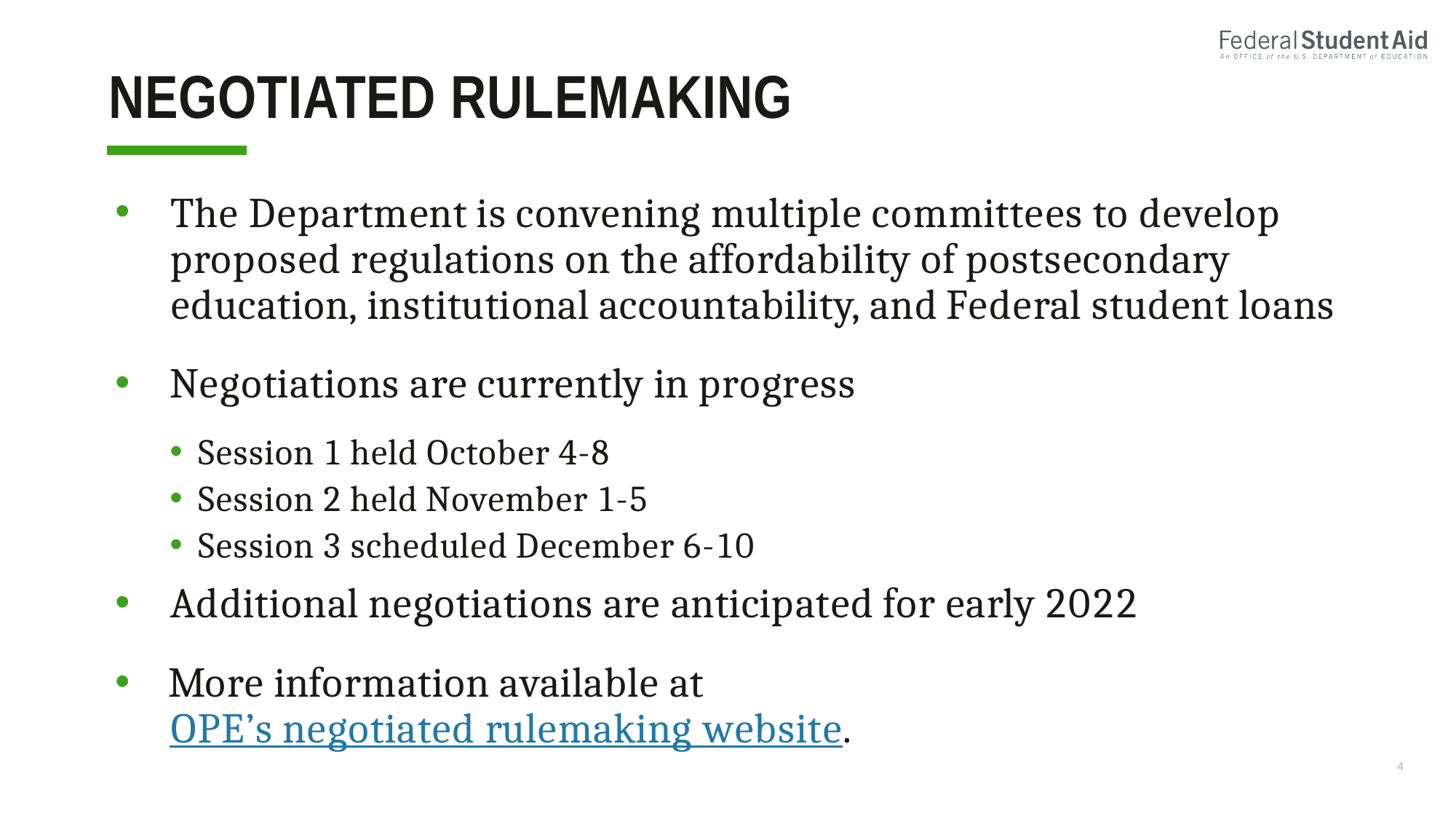

# Negotiated rulemaking
The Department is convening multiple committees to develop proposed regulations on the affordability of postsecondary education, institutional accountability, and Federal student loans
Negotiations are currently in progress
Session 1 held October 4-8
Session 2 held November 1-5
Session 3 scheduled December 6-10
Additional negotiations are anticipated for early 2022
More information available at OPE’s negotiated rulemaking website.
4